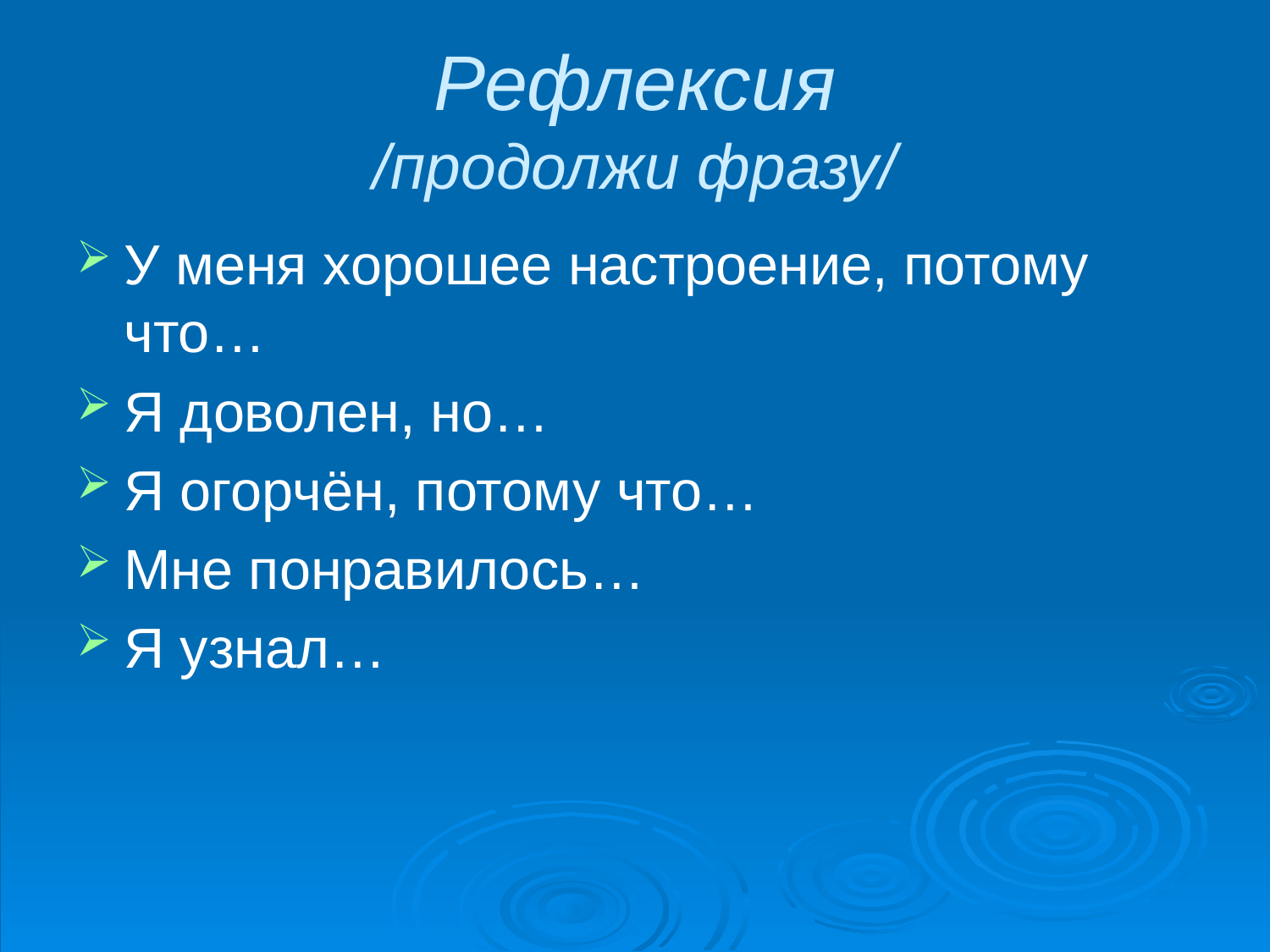

Рефлексия
/продолжи фразу/
У меня хорошее настроение, потому что…
Я доволен, но…
Я огорчён, потому что…
Мне понравилось…
Я узнал…